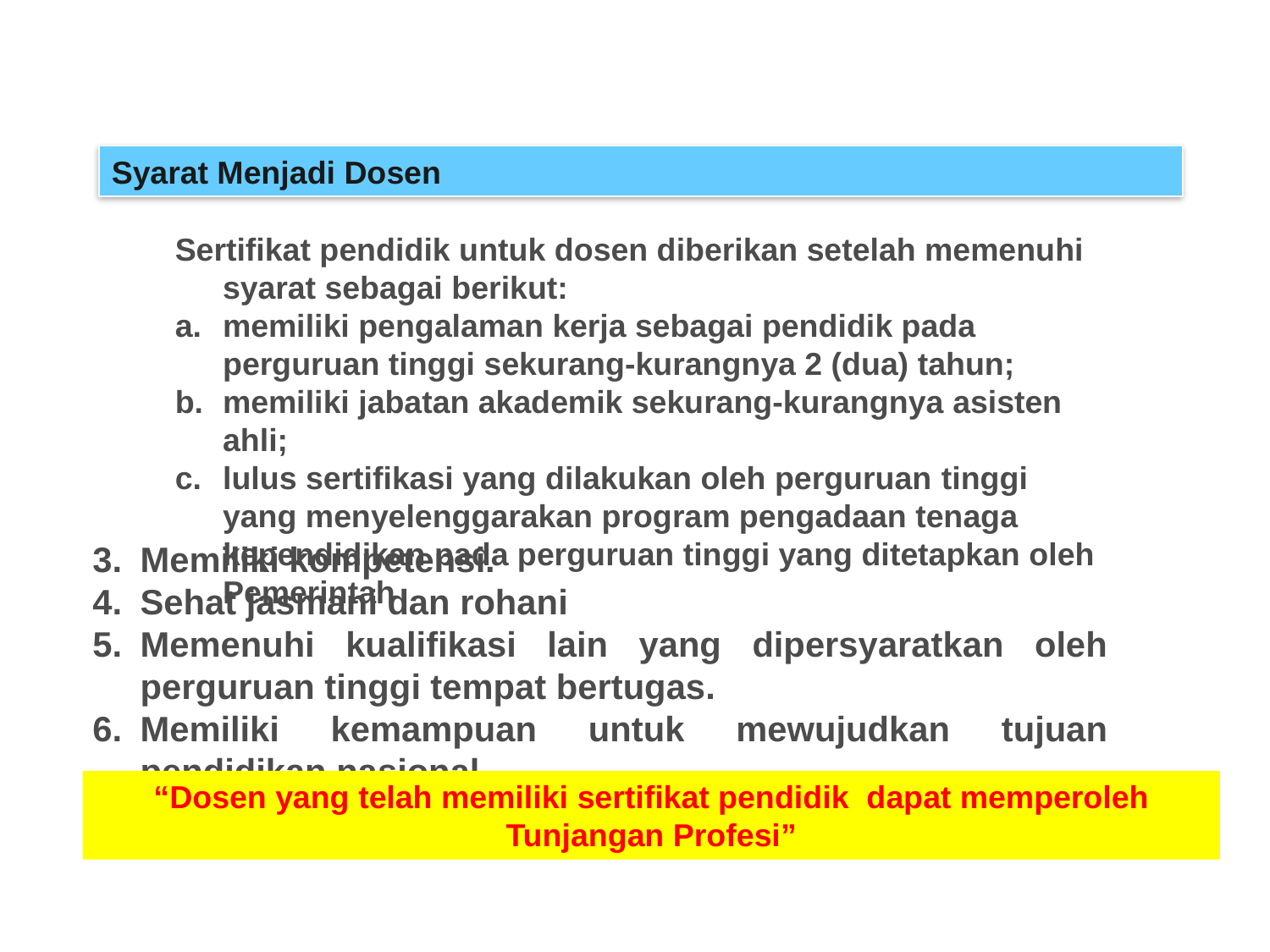

Syarat Menjadi Dosen
Sertifikat pendidik untuk dosen diberikan setelah memenuhi syarat sebagai berikut:
memiliki pengalaman kerja sebagai pendidik pada perguruan tinggi sekurang-kurangnya 2 (dua) tahun;
memiliki jabatan akademik sekurang-kurangnya asisten ahli;
lulus sertifikasi yang dilakukan oleh perguruan tinggi yang menyelenggarakan program pengadaan tenaga kependidikan pada perguruan tinggi yang ditetapkan oleh Pemerintah
Memiliki kompetensi.
Sehat jasmani dan rohani
Memenuhi kualifikasi lain yang dipersyaratkan oleh perguruan tinggi tempat bertugas.
Memiliki kemampuan untuk mewujudkan tujuan pendidikan nasional.
“Dosen yang telah memiliki sertifikat pendidik  dapat memperoleh Tunjangan Profesi”